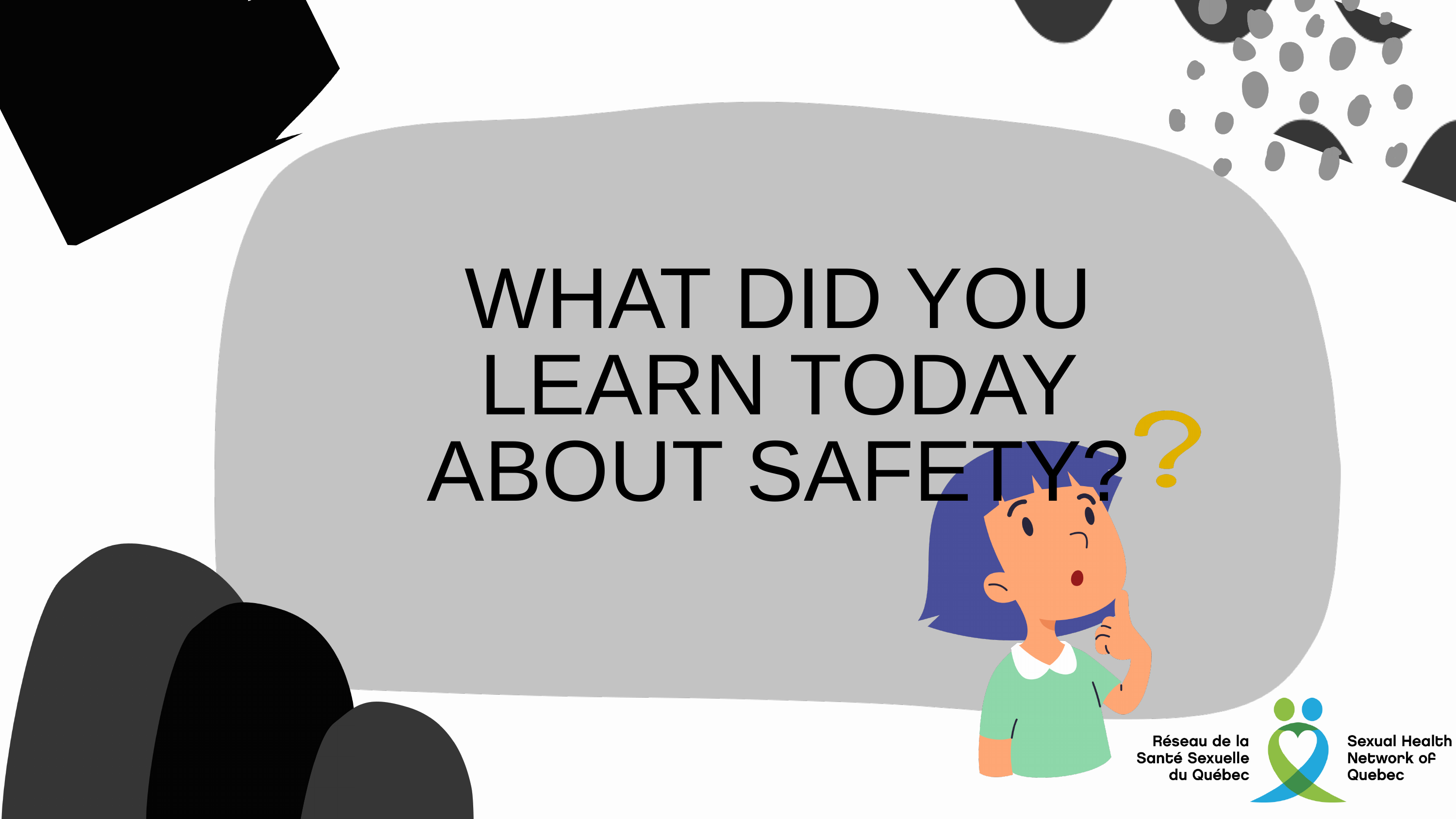

WHAT DID YOU LEARN TODAY ABOUT SAFETY?